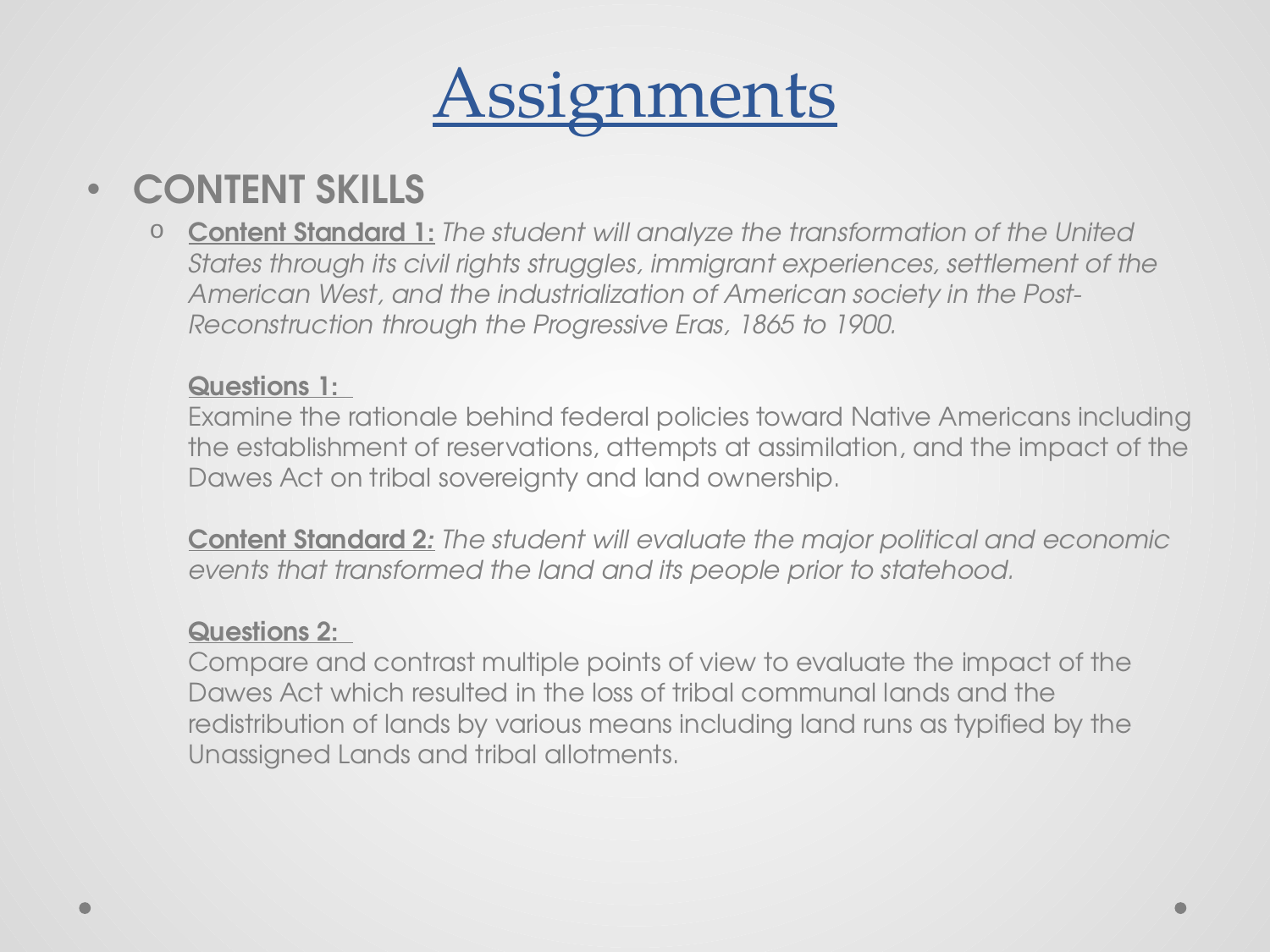

# Assignments
CONTENT SKILLS
Content Standard 1: The student will analyze the transformation of the United States through its civil rights struggles, immigrant experiences, settlement of the American West, and the industrialization of American society in the Post-Reconstruction through the Progressive Eras, 1865 to 1900.
Questions 1: 
Examine the rationale behind federal policies toward Native Americans including the establishment of reservations, attempts at assimilation, and the impact of the Dawes Act on tribal sovereignty and land ownership.
Content Standard 2: The student will evaluate the major political and economic events that transformed the land and its people prior to statehood.
Questions 2: 
Compare and contrast multiple points of view to evaluate the impact of the Dawes Act which resulted in the loss of tribal communal lands and the redistribution of lands by various means including land runs as typified by the Unassigned Lands and tribal allotments.